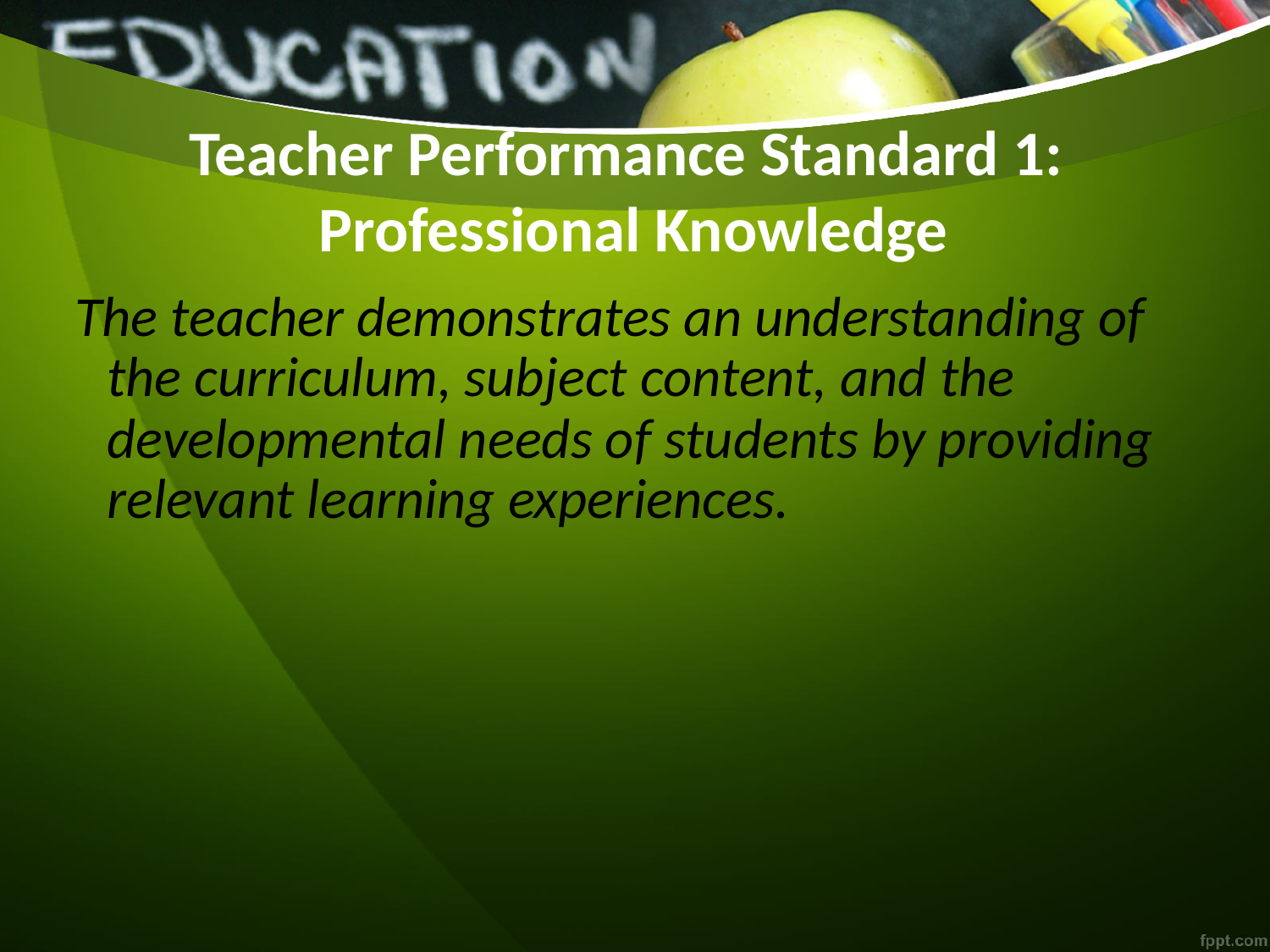

Teacher Performance Standard 1:  Professional Knowledge

The teacher demonstrates an understanding of the curriculum, subject content, and the developmental needs of students by providing relevant learning experiences.